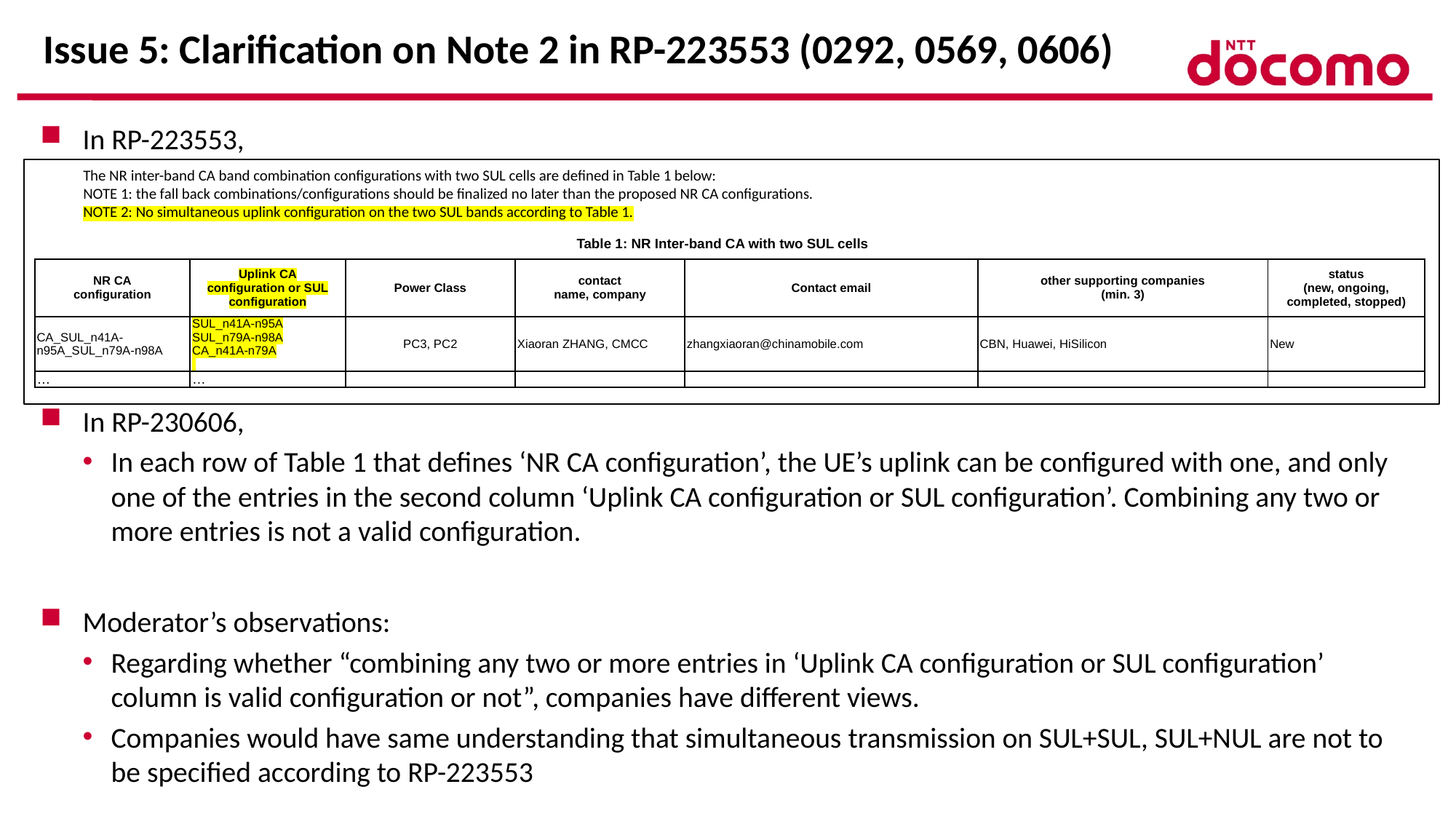

# Issue 5: Clarification on Note 2 in RP-223553 (0292, 0569, 0606)
In RP-223553,

In RP-230606,
In each row of Table 1 that defines ‘NR CA configuration’, the UE’s uplink can be configured with one, and only one of the entries in the second column ‘Uplink CA configuration or SUL configuration’. Combining any two or more entries is not a valid configuration.

Moderator’s observations:
Regarding whether “combining any two or more entries in ‘Uplink CA configuration or SUL configuration’ column is valid configuration or not”, companies have different views.
Companies would have same understanding that simultaneous transmission on SUL+SUL, SUL+NUL are not to be specified according to RP-223553

The NR inter-band CA band combination configurations with two SUL cells are defined in Table 1 below:
NOTE 1: the fall back combinations/configurations should be finalized no later than the proposed NR CA configurations.
NOTE 2: No simultaneous uplink configuration on the two SUL bands according to Table 1.

Table 1: NR Inter-band CA with two SUL cells
| NR CA configuration | Uplink CA configuration or SUL configuration | Power Class | contact name, company | Contact email | other supporting companies (min. 3) | status (new, ongoing, completed, stopped) |
| --- | --- | --- | --- | --- | --- | --- |
| CA\_SUL\_n41A-n95A\_SUL\_n79A-n98A | SUL\_n41A-n95A SUL\_n79A-n98A CA\_n41A-n79A | PC3, PC2 | Xiaoran ZHANG, CMCC | zhangxiaoran@chinamobile.com | CBN, Huawei, HiSilicon | New |
| … | … |  |  |  |  |  |